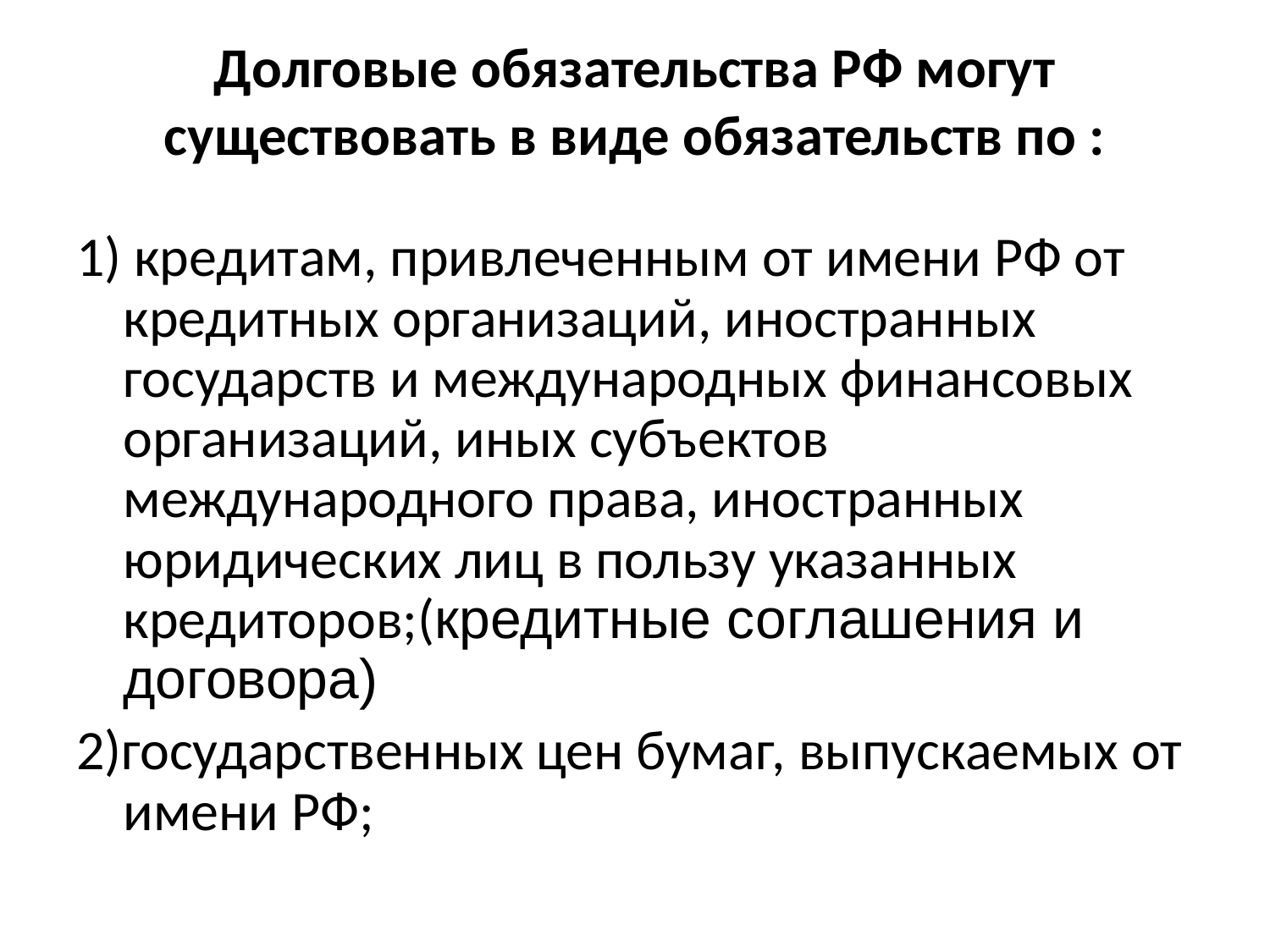

# Долговые обязательства РФ могут существовать в виде обязательств по :
1) кредитам, привлеченным от имени РФ от кредитных организаций, иностранных государств и международных финансовых организаций, иных субъектов международного права, иностранных юридических лиц в пользу указанных кредиторов;(кредитные соглашения и договора)
2)государственных цен бумаг, выпускаемых от имени РФ;